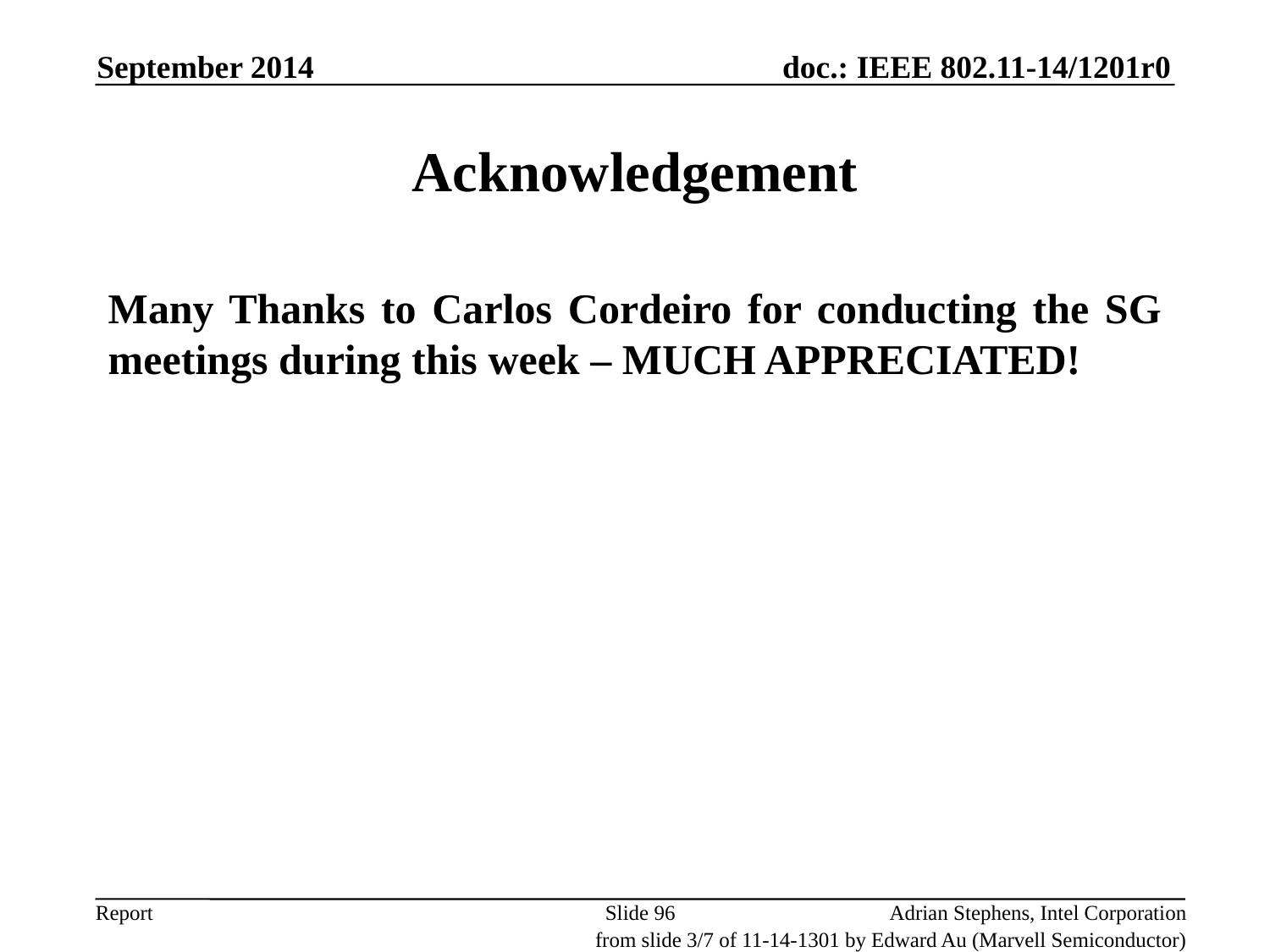

September 2014
# Acknowledgement
Many Thanks to Carlos Cordeiro for conducting the SG meetings during this week – MUCH APPRECIATED!
Slide 96
Adrian Stephens, Intel Corporation
from slide 3/7 of 11-14-1301 by Edward Au (Marvell Semiconductor)